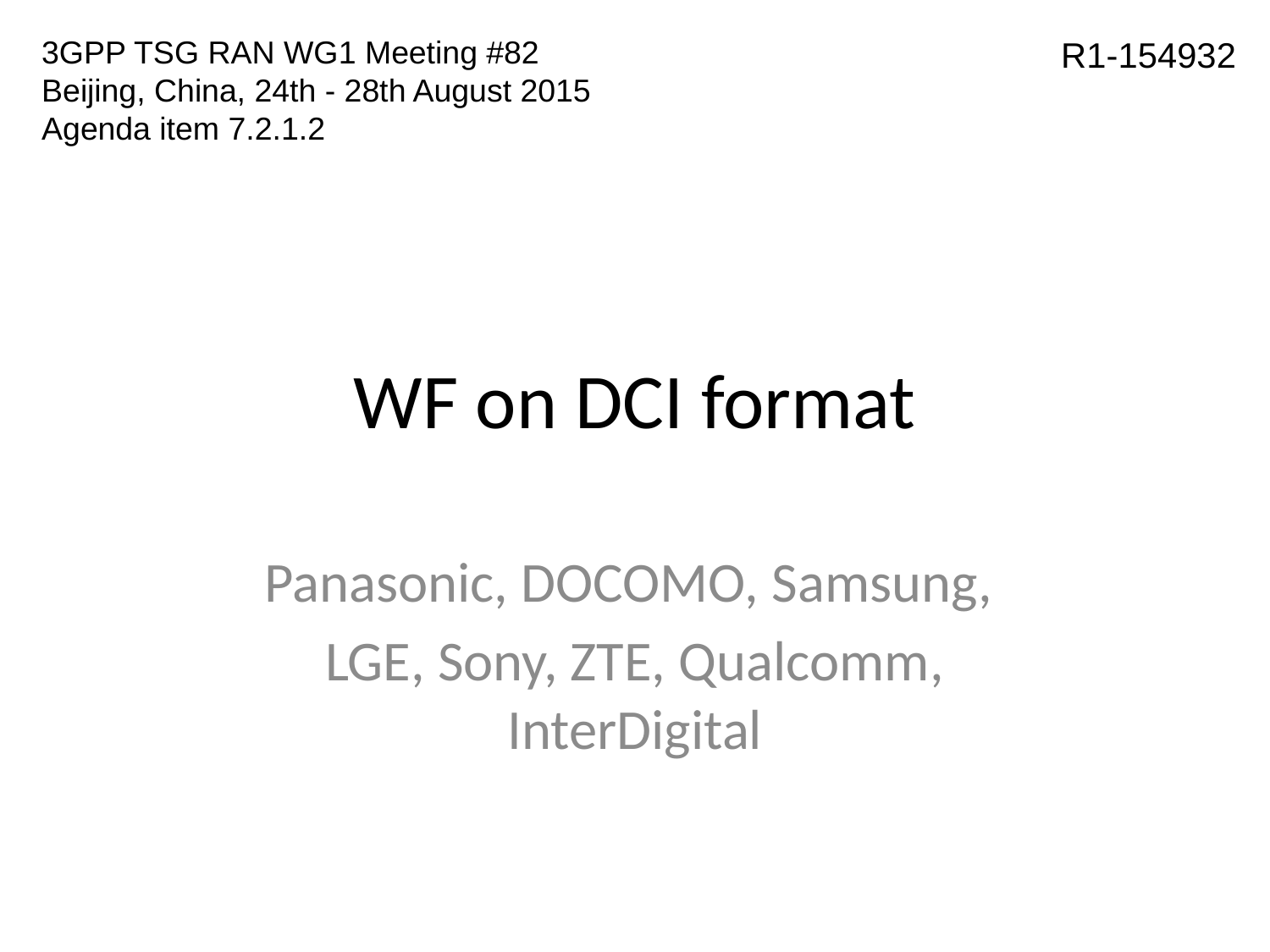

3GPP TSG RAN WG1 Meeting #82
Beijing, China, 24th - 28th August 2015
Agenda item 7.2.1.2
R1-154932
# WF on DCI format
Panasonic, DOCOMO, Samsung,
LGE, Sony, ZTE, Qualcomm, InterDigital